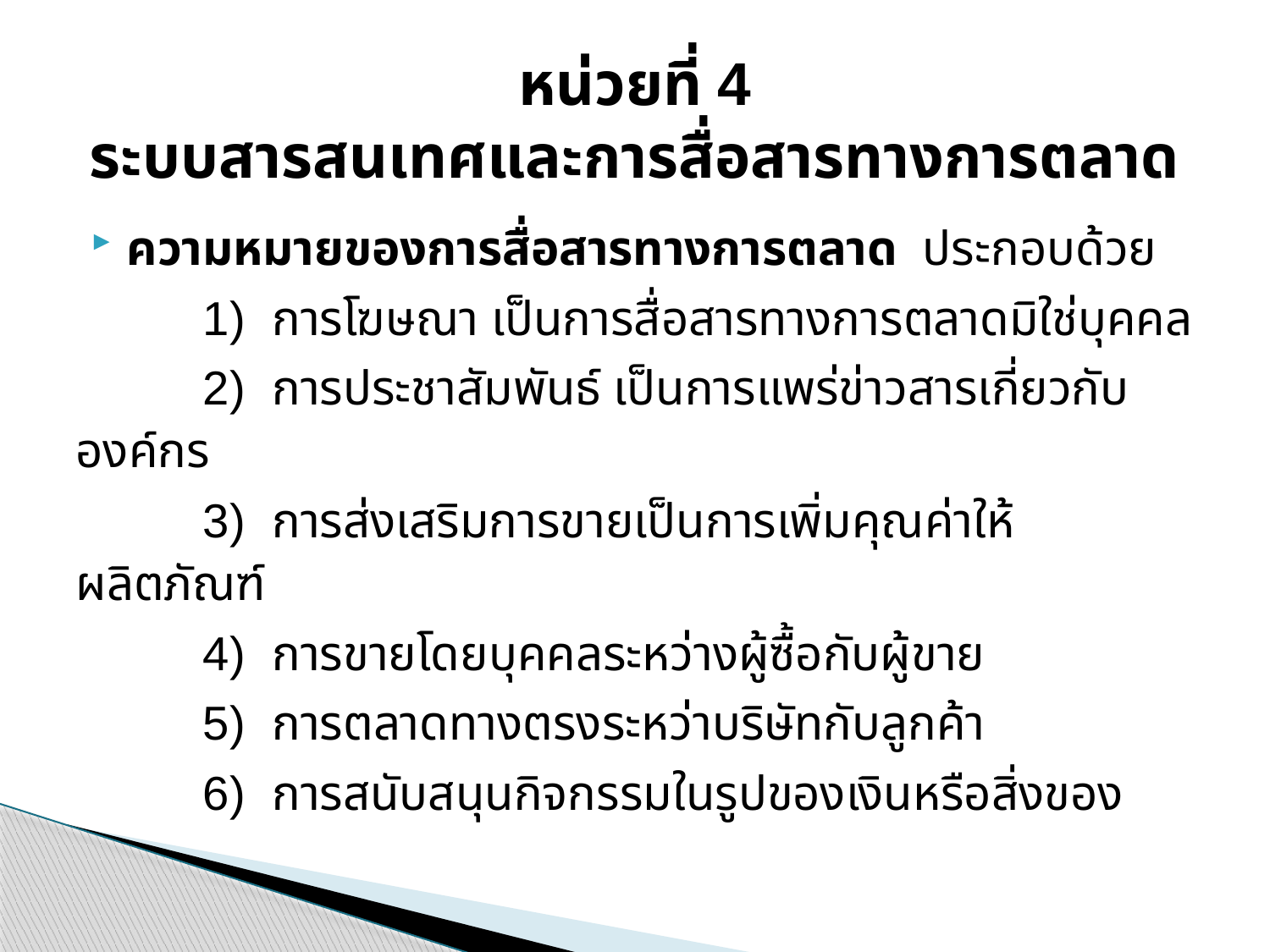

# หน่วยที่ 4 ระบบสารสนเทศและการสื่อสารทางการตลาด
ความหมายของการสื่อสารทางการตลาด  ประกอบด้วย
 	1)  การโฆษณา เป็นการสื่อสารทางการตลาดมิใช่บุคคล
 	2)  การประชาสัมพันธ์ เป็นการแพร่ข่าวสารเกี่ยวกับองค์กร
	3)  การส่งเสริมการขายเป็นการเพิ่มคุณค่าให้ผลิตภัณฑ์
	4)  การขายโดยบุคคลระหว่างผู้ซื้อกับผู้ขาย
	5)  การตลาดทางตรงระหว่าบริษัทกับลูกค้า
	6)  การสนับสนุนกิจกรรมในรูปของเงินหรือสิ่งของ